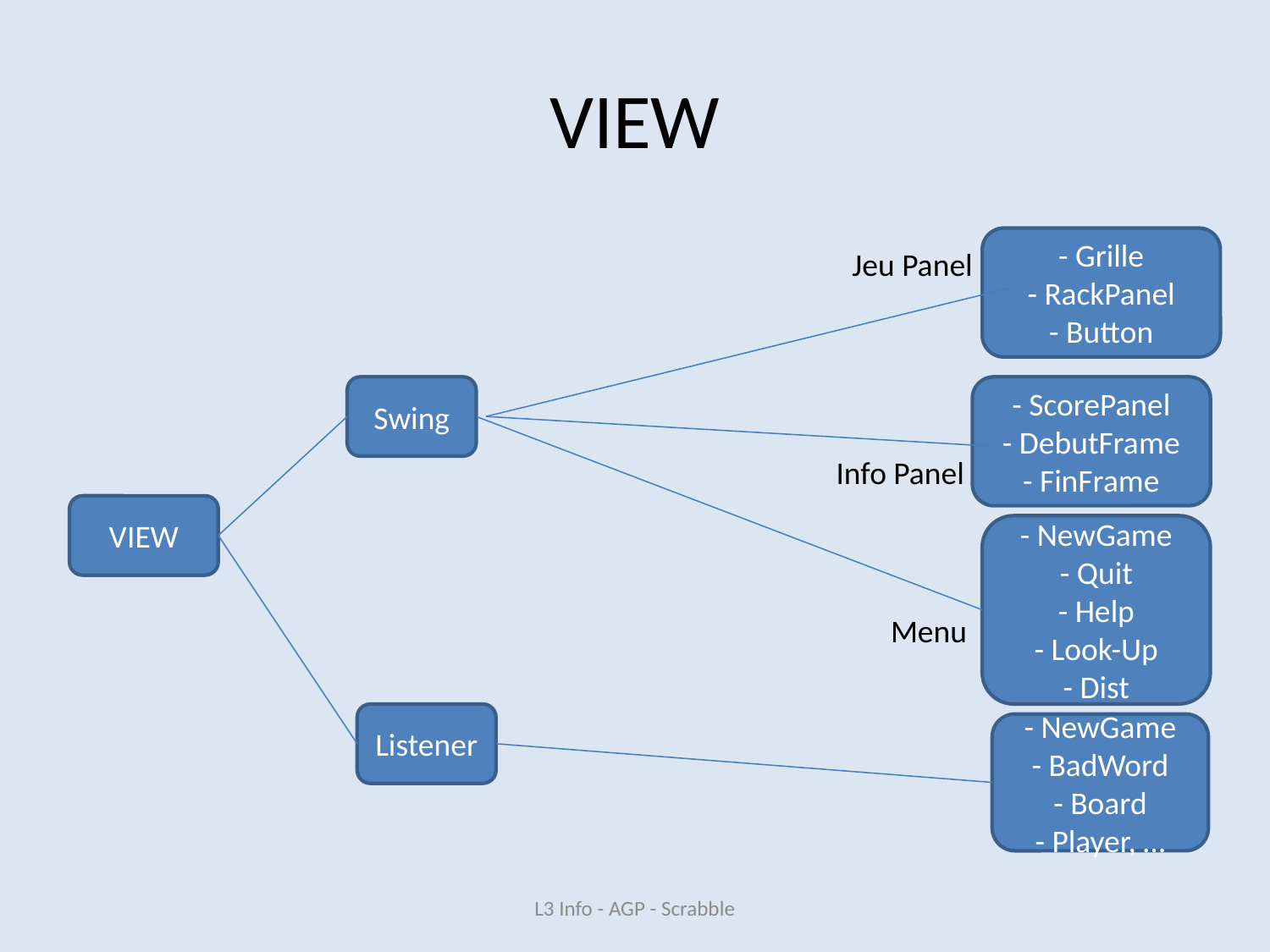

# VIEW

- Grille
- RackPanel
- Button
     Jeu Panel
Swing
- ScorePanel
- DebutFrame
- FinFrame
Info Panel
VIEW
- NewGame
- Quit
- Help
- Look-Up
- Dist
         Menu
Listener
- NewGame
- BadWord
- Board
- Player, …
L3 Info - AGP - Scrabble